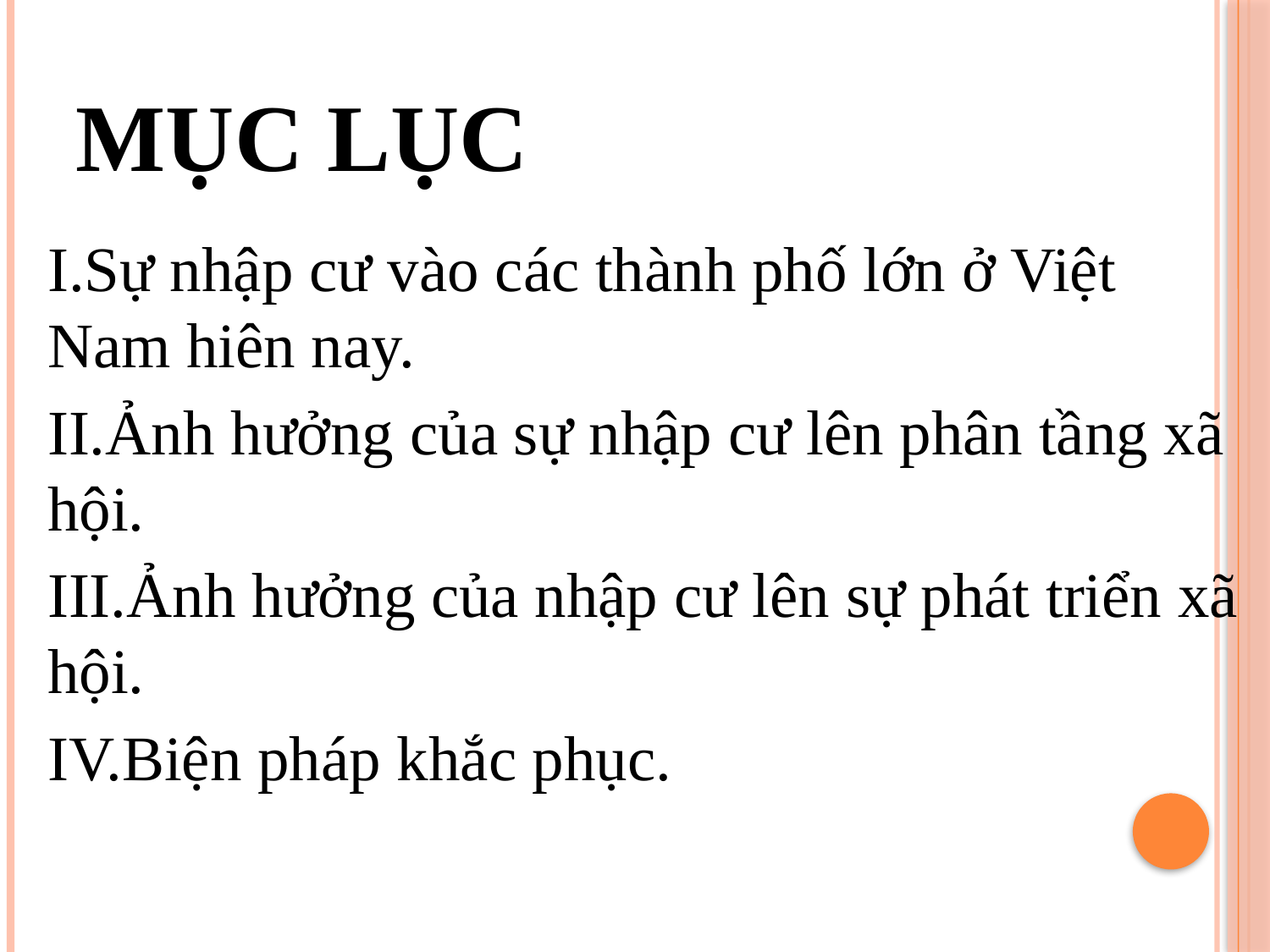

# MỤC LỤC
I.Sự nhập cư vào các thành phố lớn ở Việt Nam hiên nay.
II.Ảnh hưởng của sự nhập cư lên phân tầng xã hội.
III.Ảnh hưởng của nhập cư lên sự phát triển xã hội.
IV.Biện pháp khắc phục.